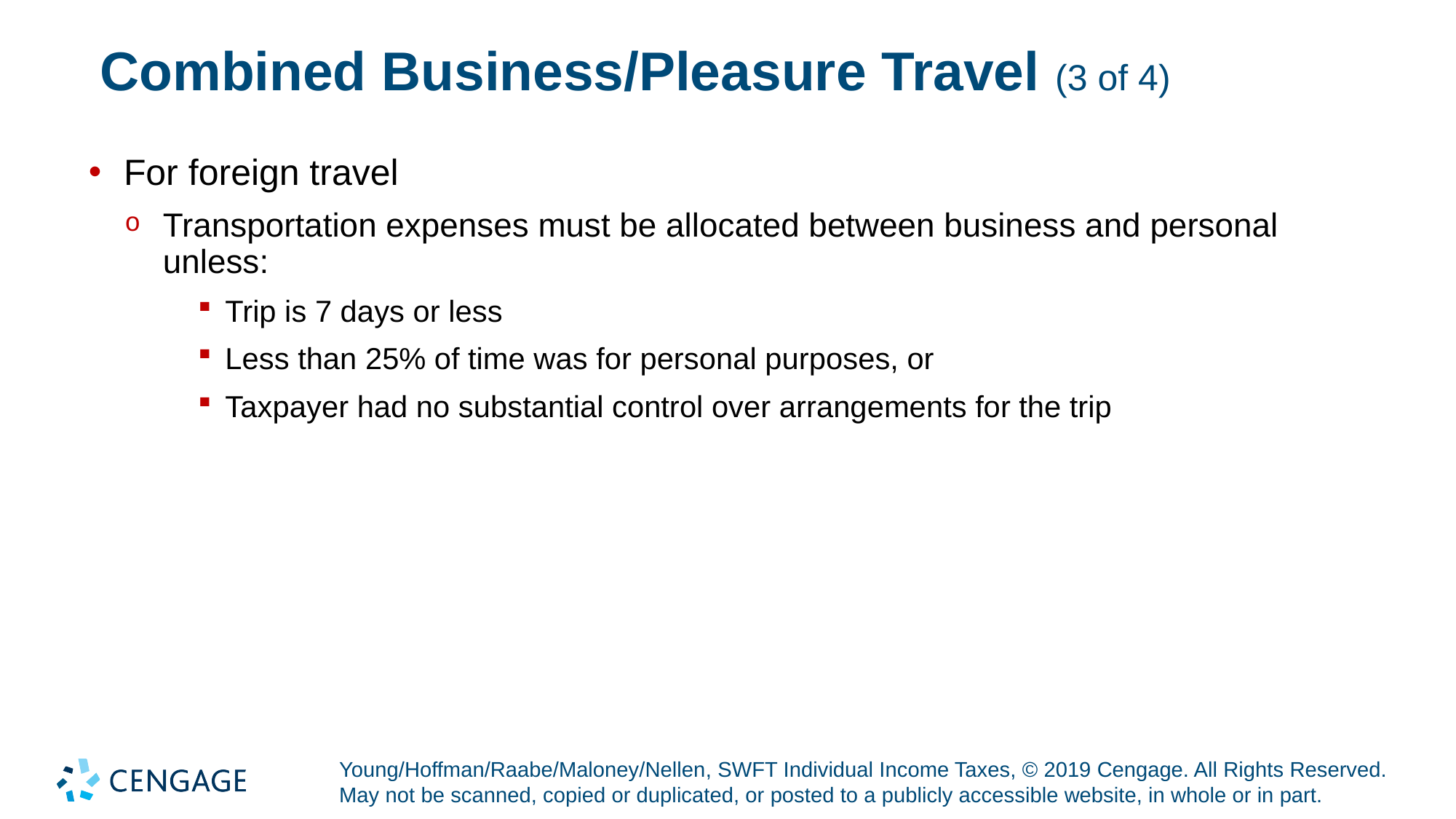

# Combined Business/Pleasure Travel (3 of 4)
For foreign travel
Transportation expenses must be allocated between business and personal unless:
Trip is 7 days or less
Less than 25% of time was for personal purposes, or
Taxpayer had no substantial control over arrangements for the trip